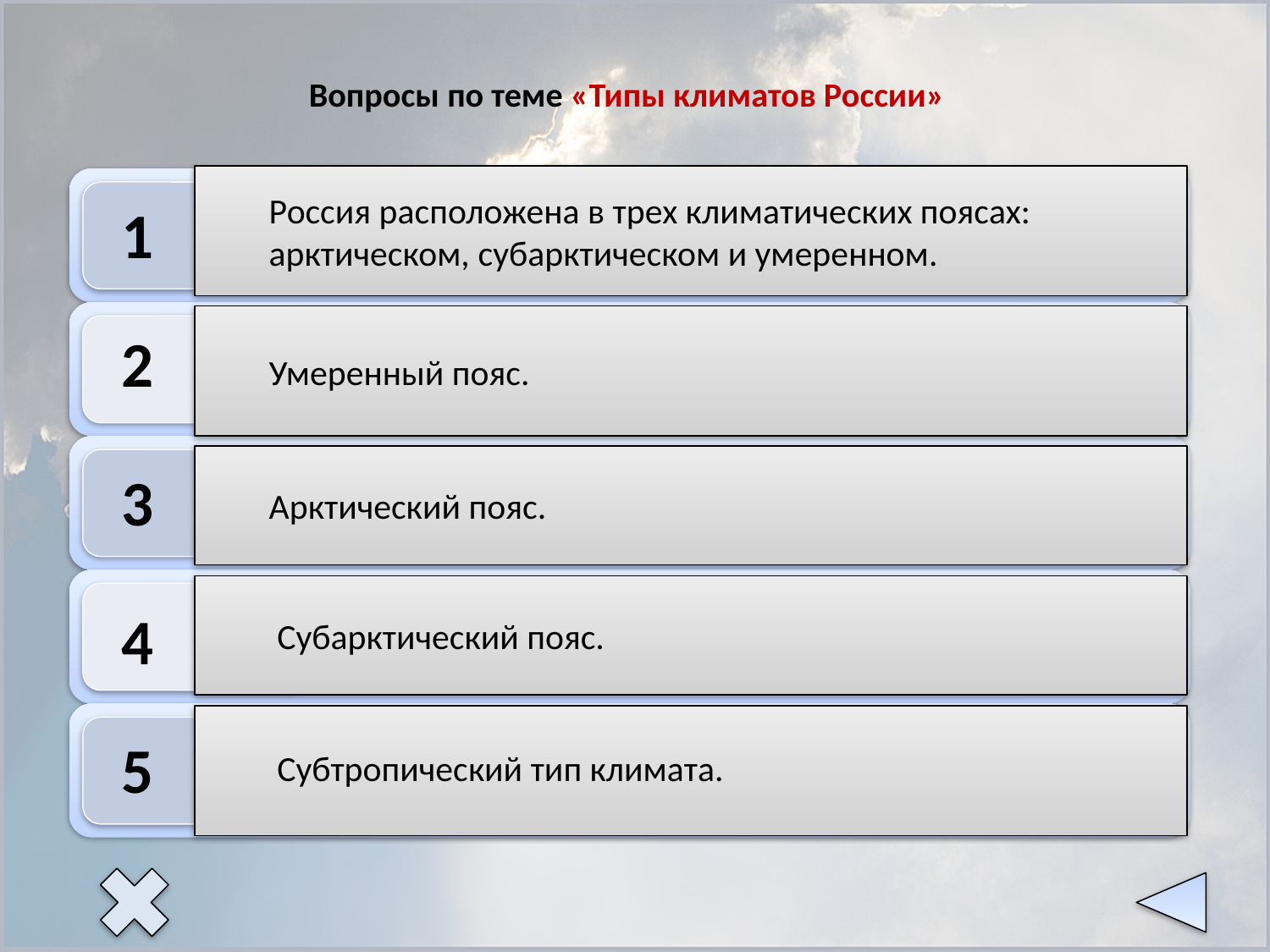

# Вопросы по теме «Типы климатов России»
Россия расположена в трех климатических поясах: арктическом, субарктическом и умеренном.
Какой климатический пояс самый холодный?
Как называется тип климата, где самая теплая зима?
1
Умеренный пояс.
2
Арктический пояс.
3
 Субарктический пояс.
4
 Субтропический тип климата.
5